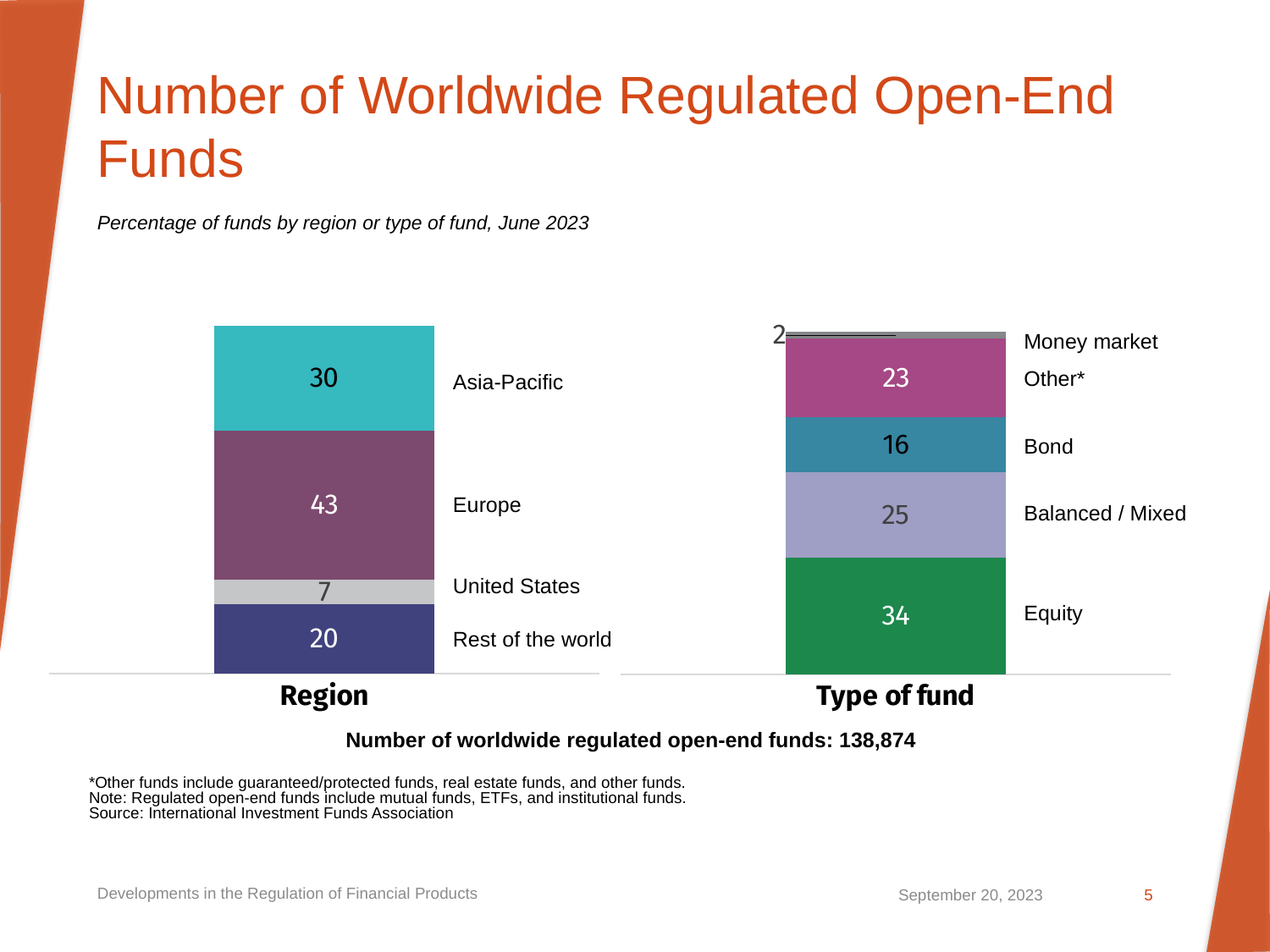

# Number of Worldwide Regulated Open-End Funds
Percentage of funds by region or type of fund, June 2023

### Chart

| Category | Rest of the world | United States | Europe | Asia-Pacific |
|---|---|---|---|---|
| Region | 20.0 | 7.0 | 43.0 | 30.0 |

### Chart

| Category | Equity | Balanced/Mixed | Bond | Other* | Money market |
|---|---|---|---|---|---|
| Type of fund | 34.0 | 25.0 | 16.0 | 23.0 | 2.0 |
Money market
Other*
Asia-Pacific
Bond
Europe
Balanced / Mixed
United States
Equity
Rest of the world
Number of worldwide regulated open-end funds: 138,874
*Other funds include guaranteed/protected funds, real estate funds, and other funds.
Note: Regulated open-end funds include mutual funds, ETFs, and institutional funds.
Source: International Investment Funds Association
Developments in the Regulation of Financial Products
September 20, 2023
5